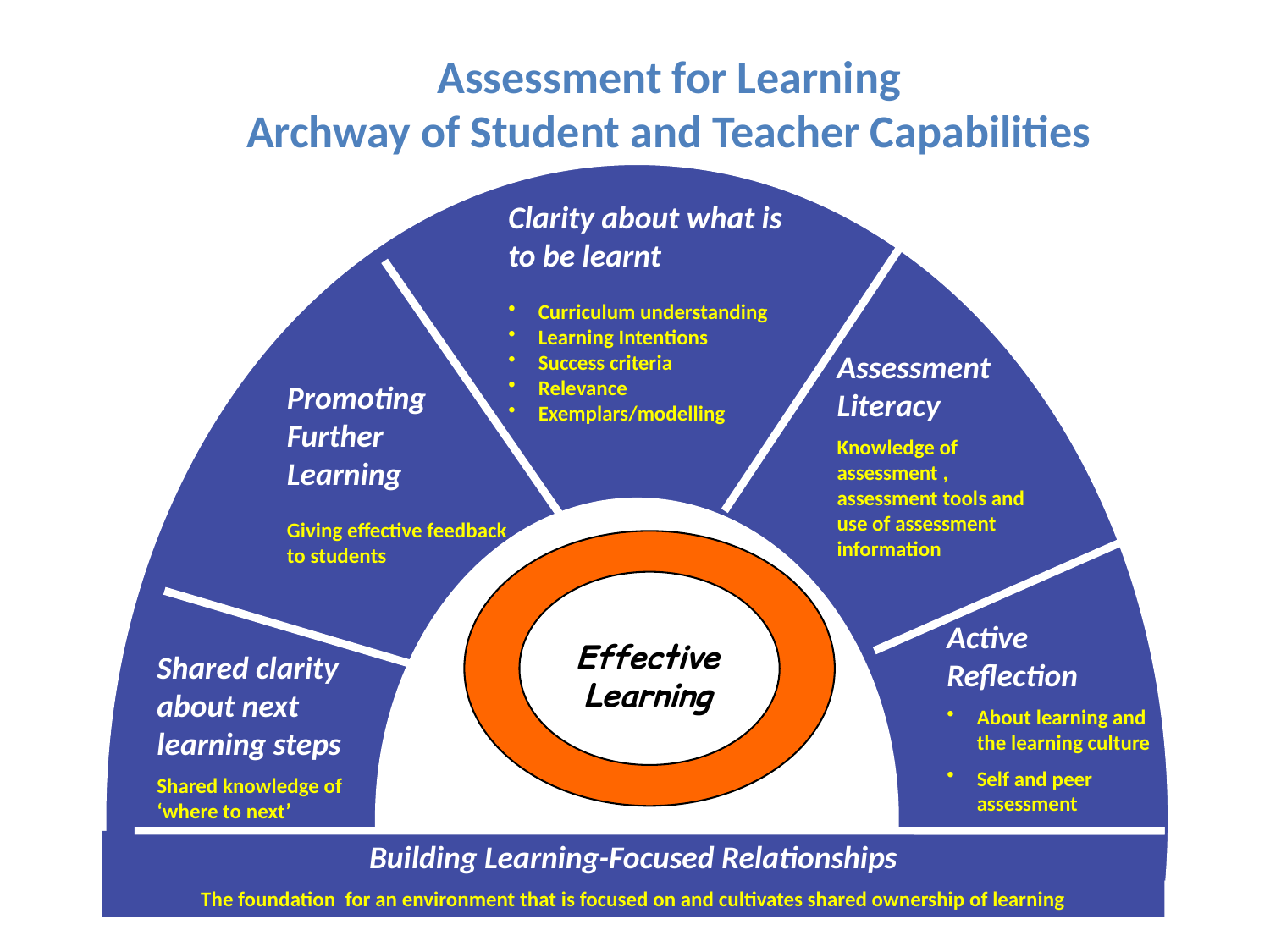

Assessment for Learning
Archway of Student and Teacher Capabilities

Clarity about what is to be learnt

Curriculum understanding
Learning Intentions
Success criteria
Relevance
Exemplars/modelling

Assessment Literacy
Knowledge of assessment , assessment tools and use of assessment information
Promoting Further
Learning

Giving effective feedback to students

Active Reflection
About learning and the learning culture
Self and peer assessment
Effective Learning
Shared clarity about next learning steps
Shared knowledge of ‘where to next’
Building Learning-Focused Relationships
The foundation  for an environment that is focused on and cultivates shared ownership of learning